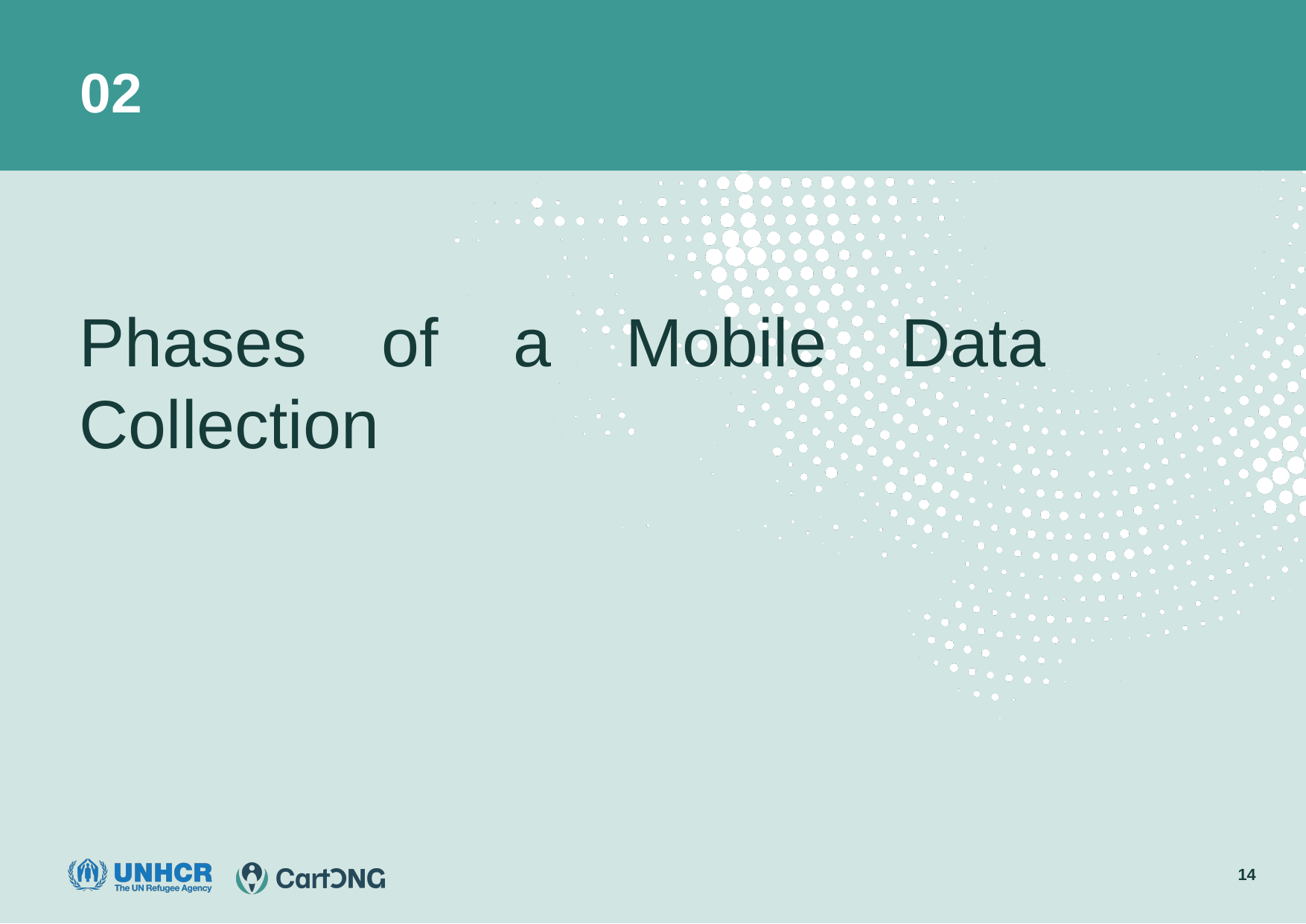

02
Phases of a Mobile Data Collection
14